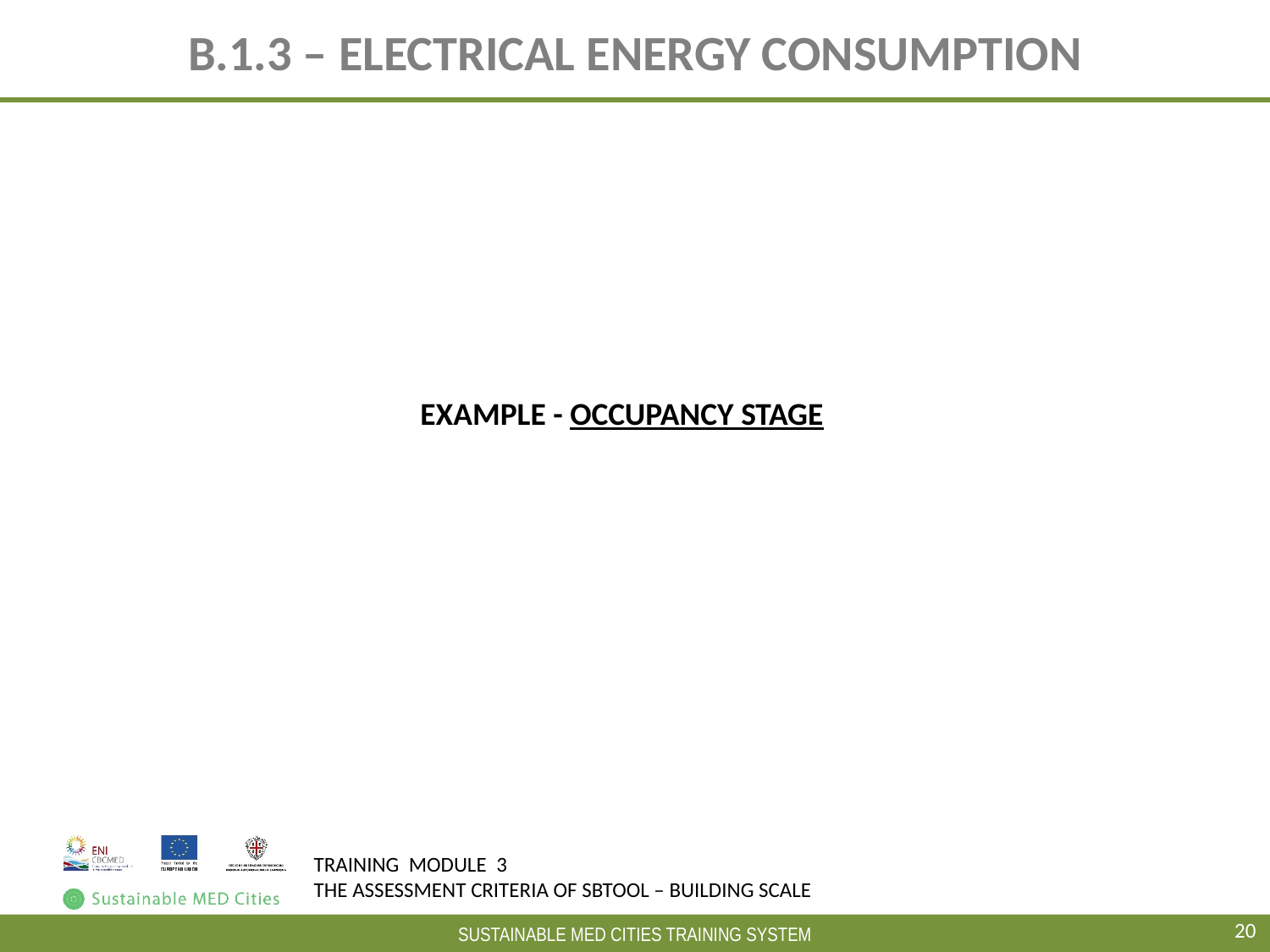

# B.1.3 – ELECTRICAL ENERGY CONSUMPTION

EXAMPLE - OCCUPANCY STAGE
20